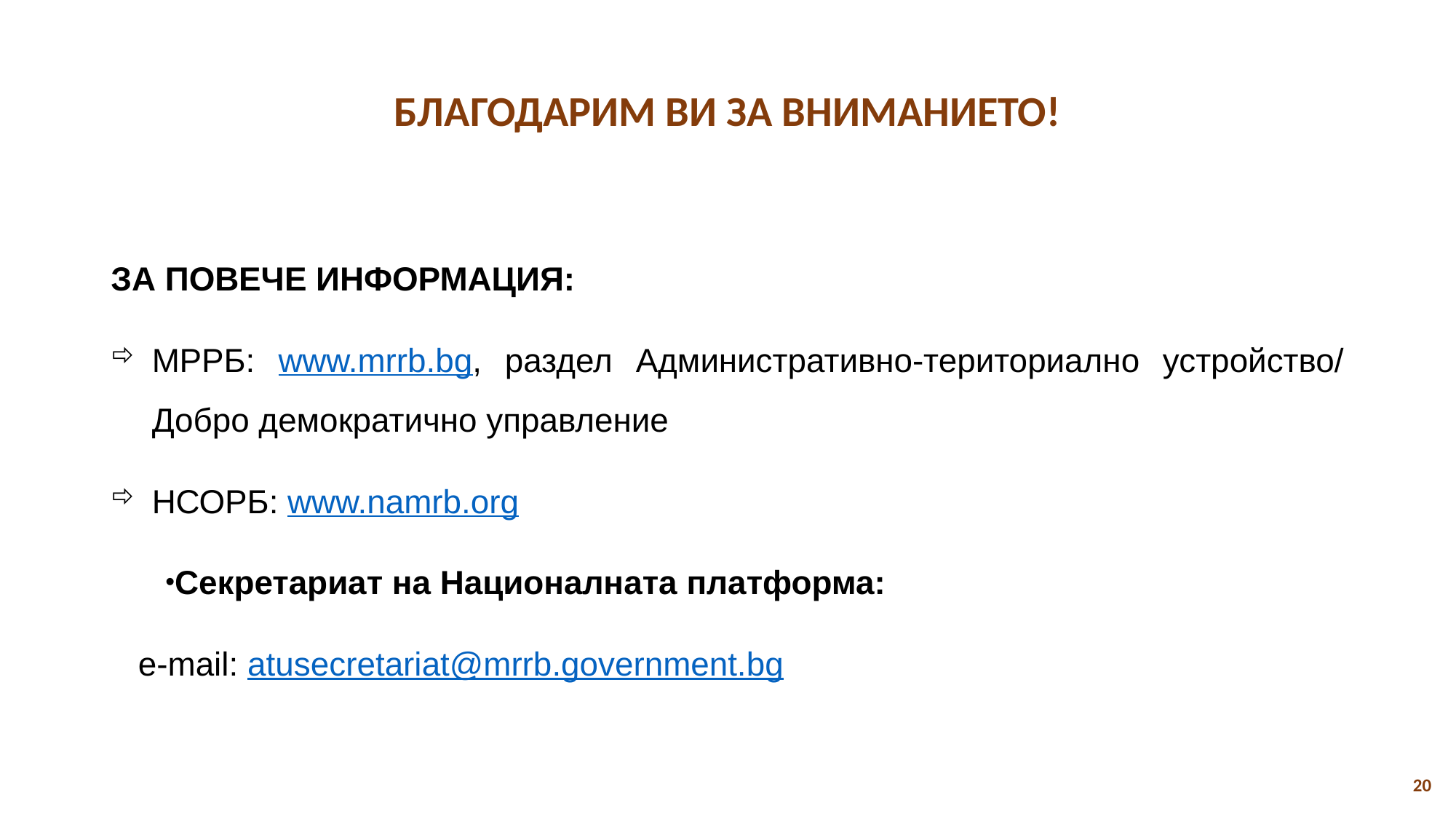

БЛАГОДАРИМ ВИ ЗА ВНИМАНИЕТО!

ЗА ПОВЕЧЕ ИНФОРМАЦИЯ:
МРРБ: www.mrrb.bg, раздел Административно-териториално устройство/ Добро демократично управление
НСОРБ: www.namrb.org
Секретариат на Националната платформа:
е-mail: atusecretariat@mrrb.government.bg

20